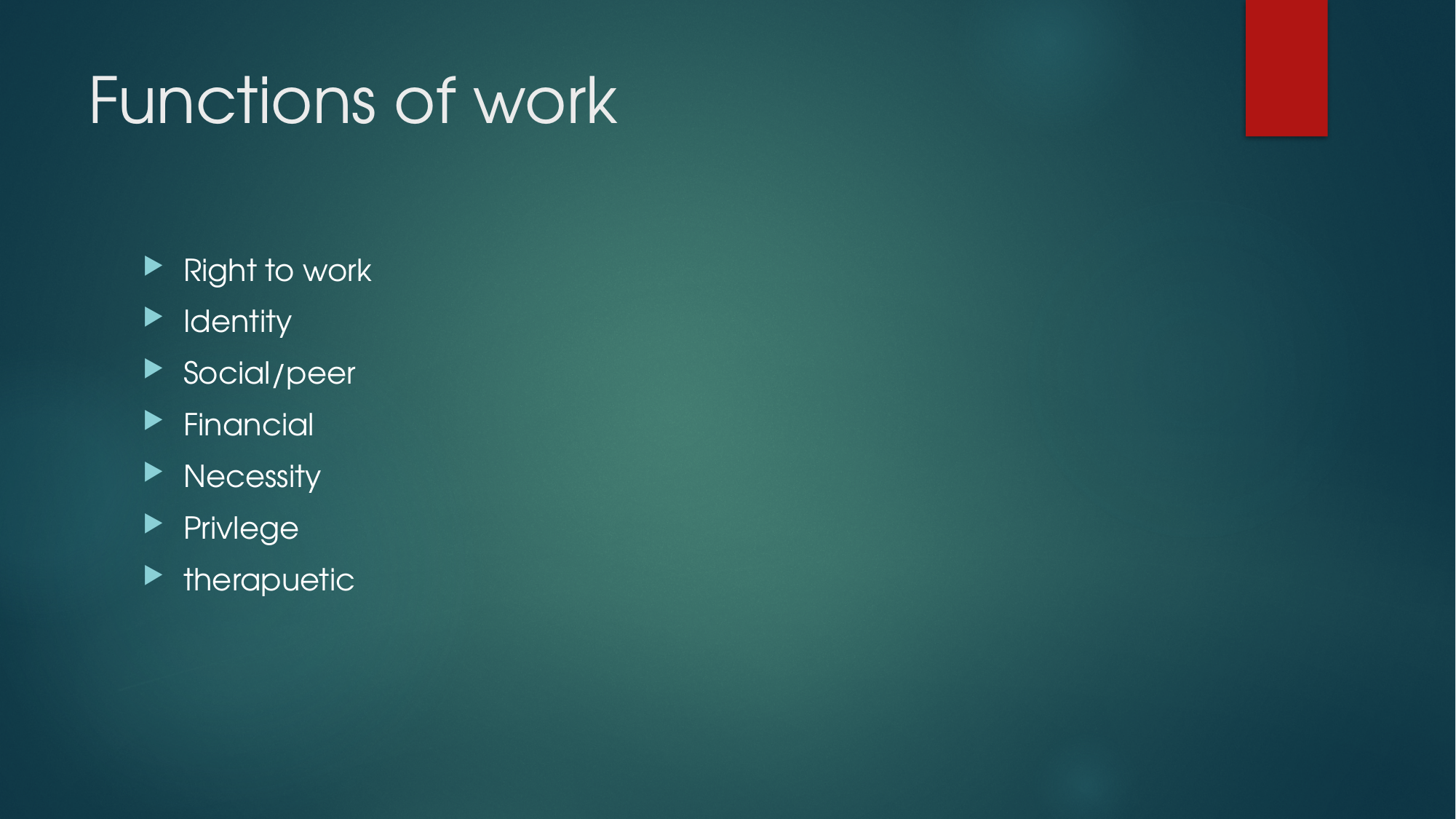

# Functions of work
Right to work
Identity
Social/peer
Financial
Necessity
Privlege
therapuetic